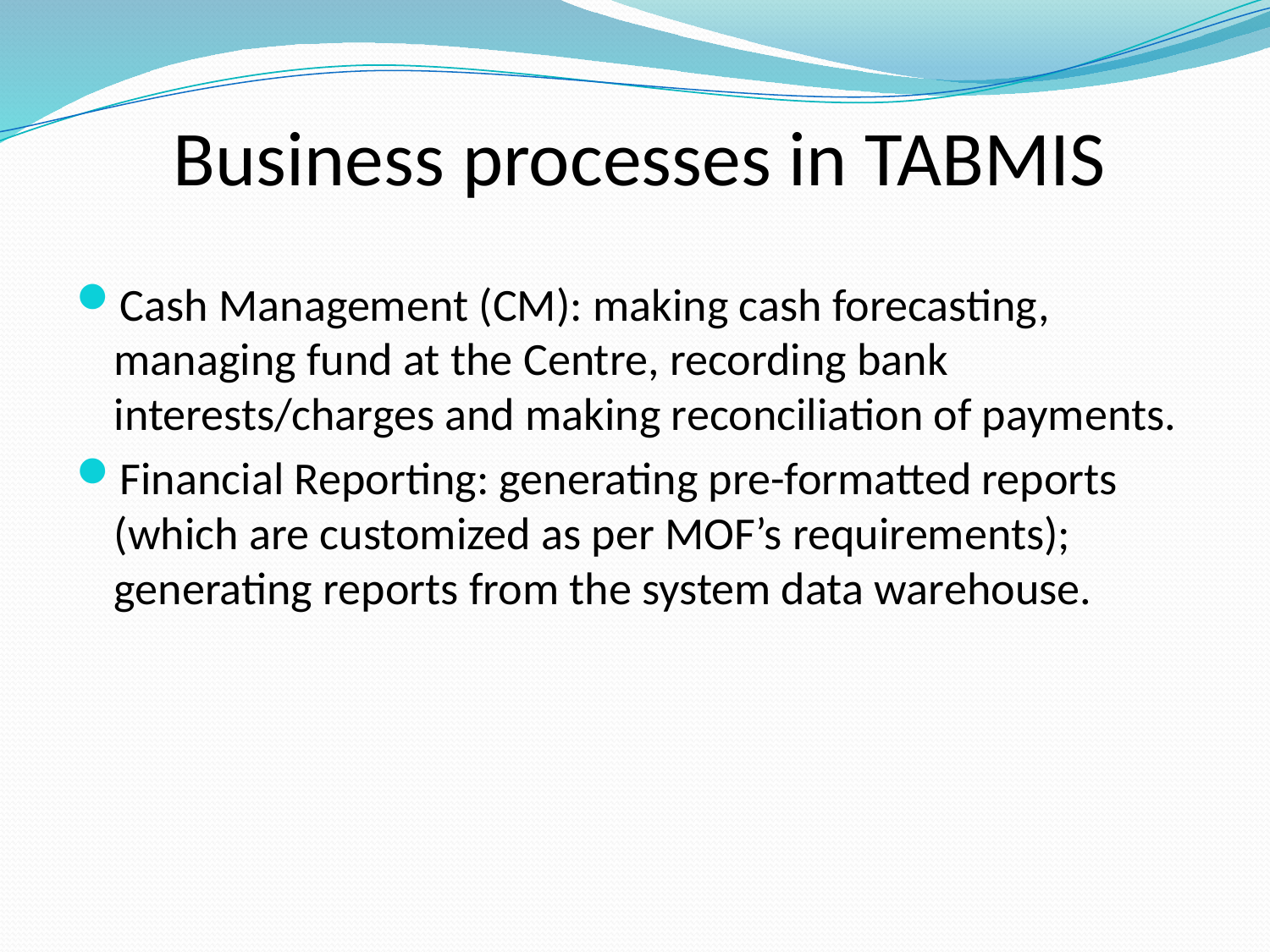

# Business processes in TABMIS
Cash Management (CM): making cash forecasting, managing fund at the Centre, recording bank interests/charges and making reconciliation of payments.
Financial Reporting: generating pre-formatted reports (which are customized as per MOF’s requirements); generating reports from the system data warehouse.